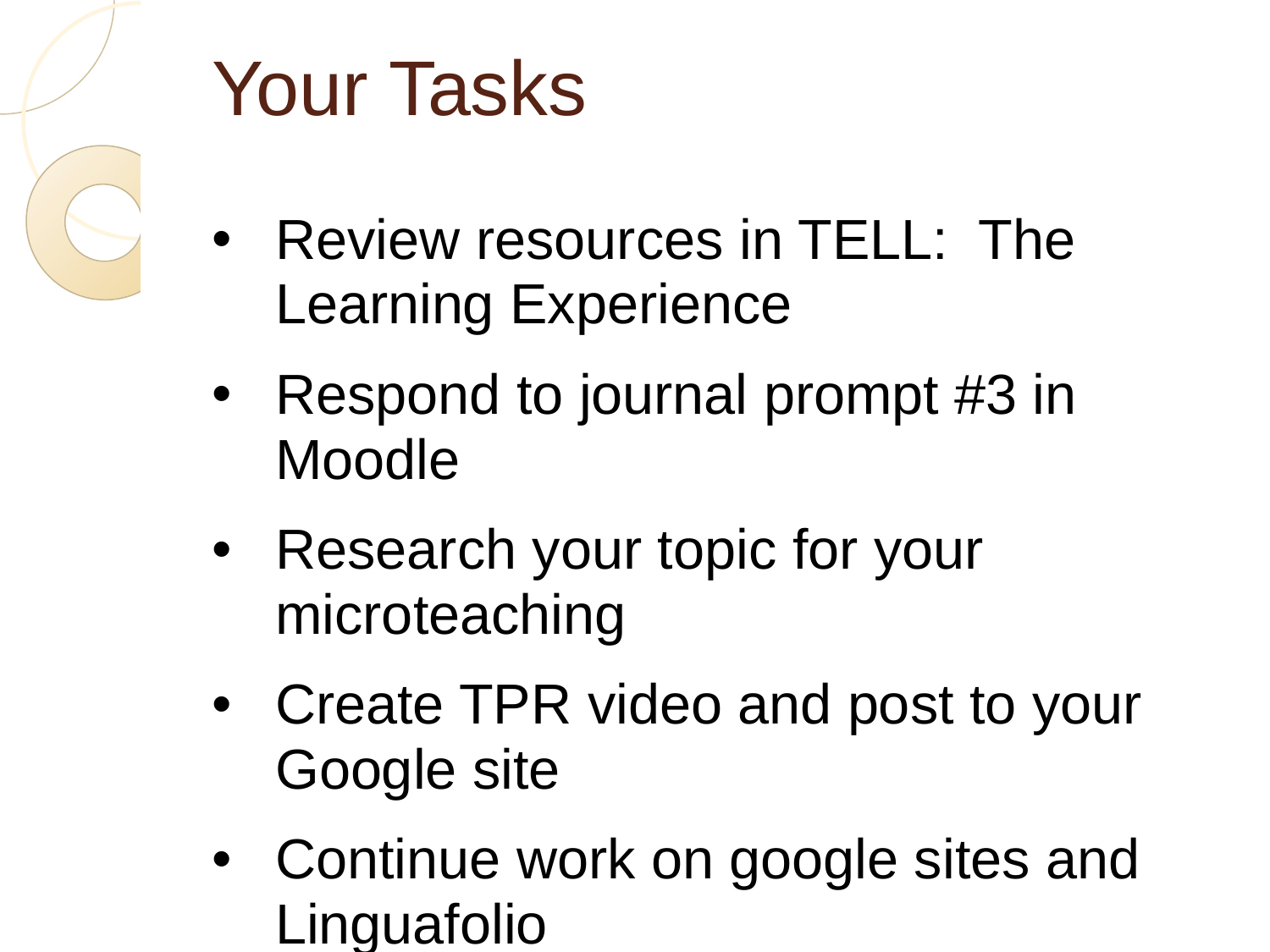

# Your Tasks
Review resources in TELL:  The Learning Experience
Respond to journal prompt #3 in Moodle
Research your topic for your microteaching
Create TPR video and post to your Google site
Continue work on google sites and Linguafolio